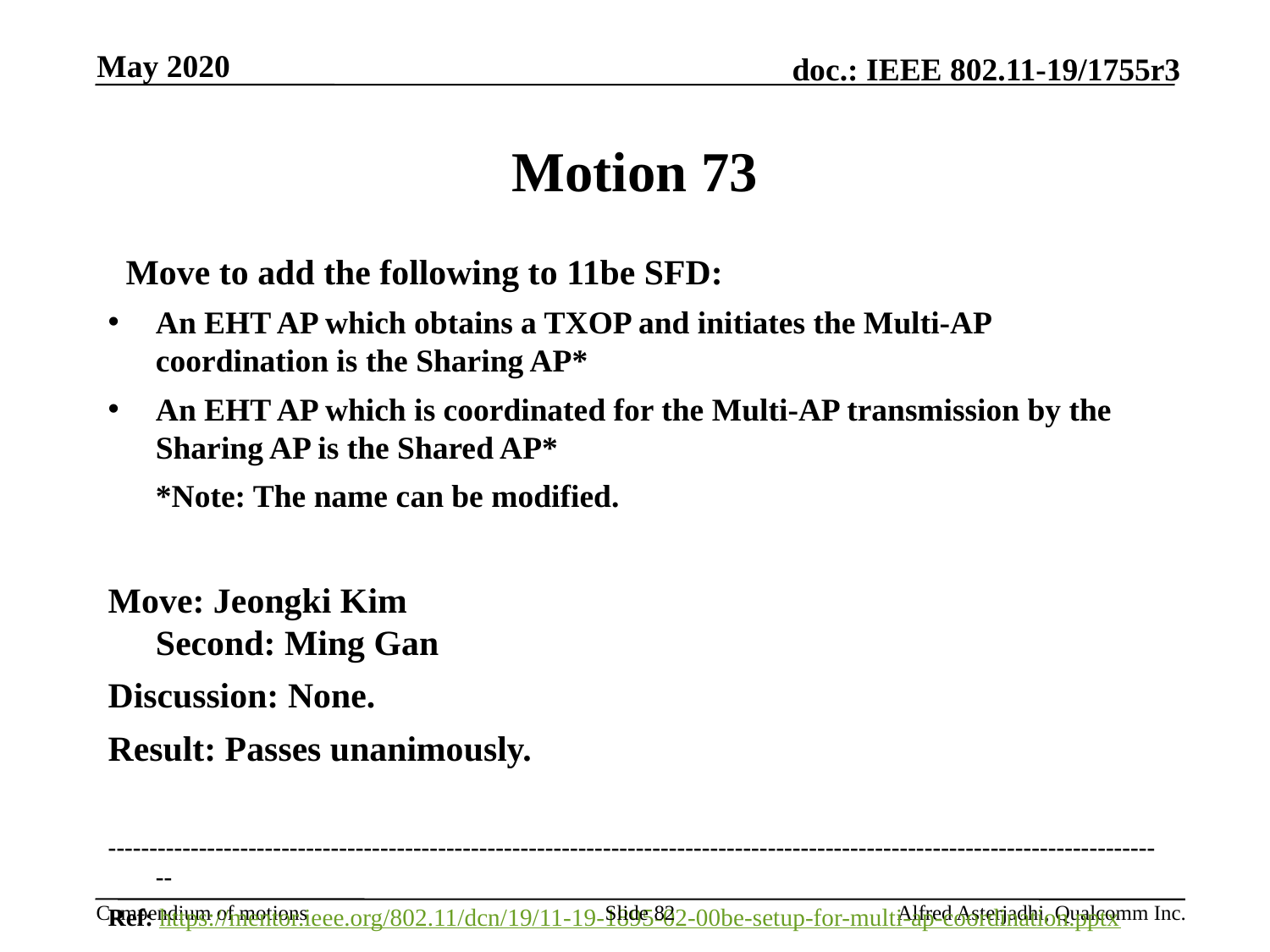

May 2020
# Motion 73
  Move to add the following to 11be SFD:
An EHT AP which obtains a TXOP and initiates the Multi-AP coordination is the Sharing AP*
An EHT AP which is coordinated for the Multi-AP transmission by the Sharing AP is the Shared AP*
	*Note: The name can be modified.

Move: Jeongki Kim						Second: Ming Gan
Discussion: None.
Result: Passes unanimously.

---------------------------------------------------------------------------------------------------------------------------------
Ref: https://mentor.ieee.org/802.11/dcn/19/11-19-1895-02-00be-setup-for-multi-ap-coordination.pptx

Slide 82
Alfred Asterjadhi, Qualcomm Inc.